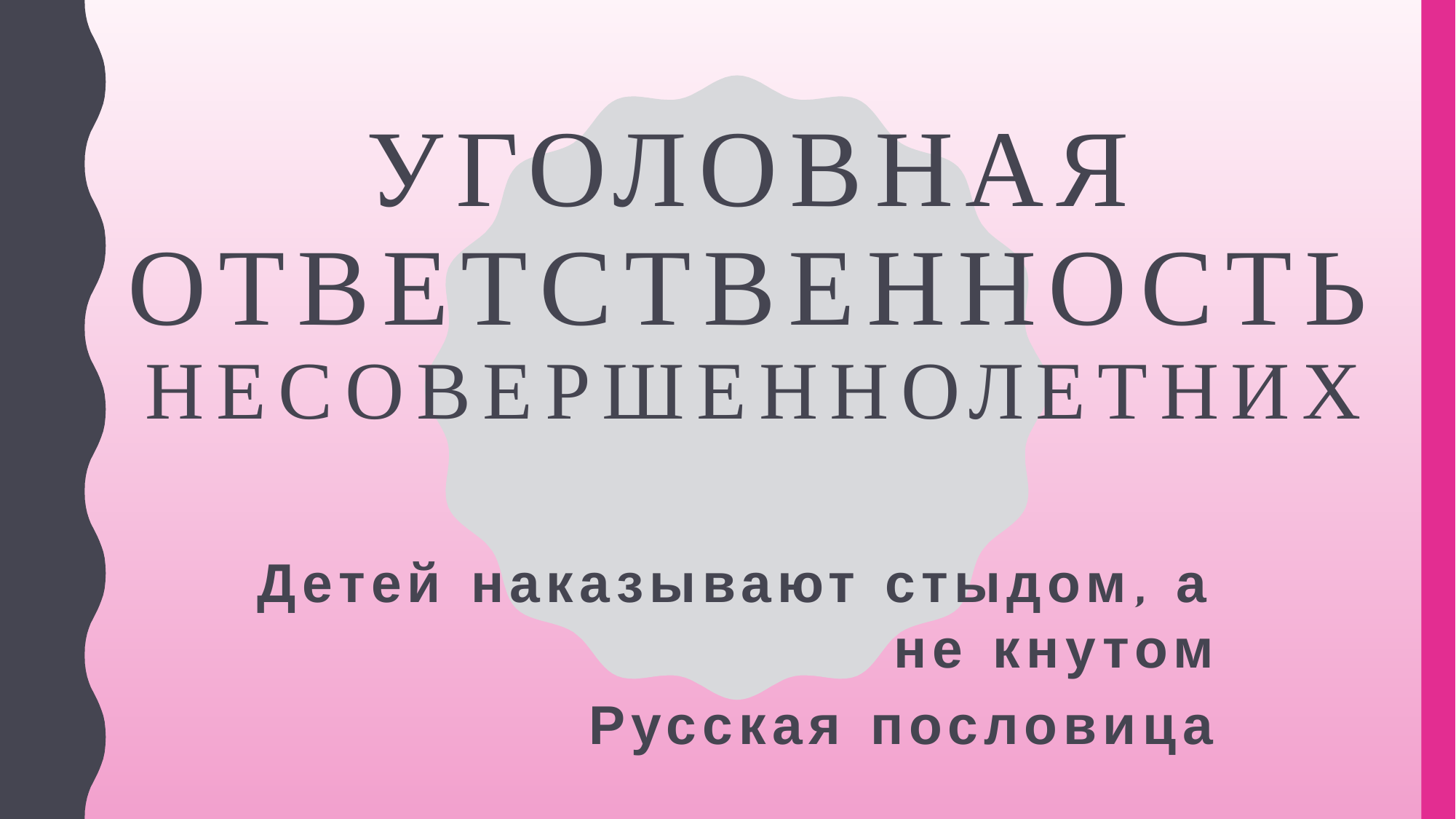

# Уголовная ответственность несовершеннолетних
Детей наказывают стыдом, а не кнутом
Русская пословица